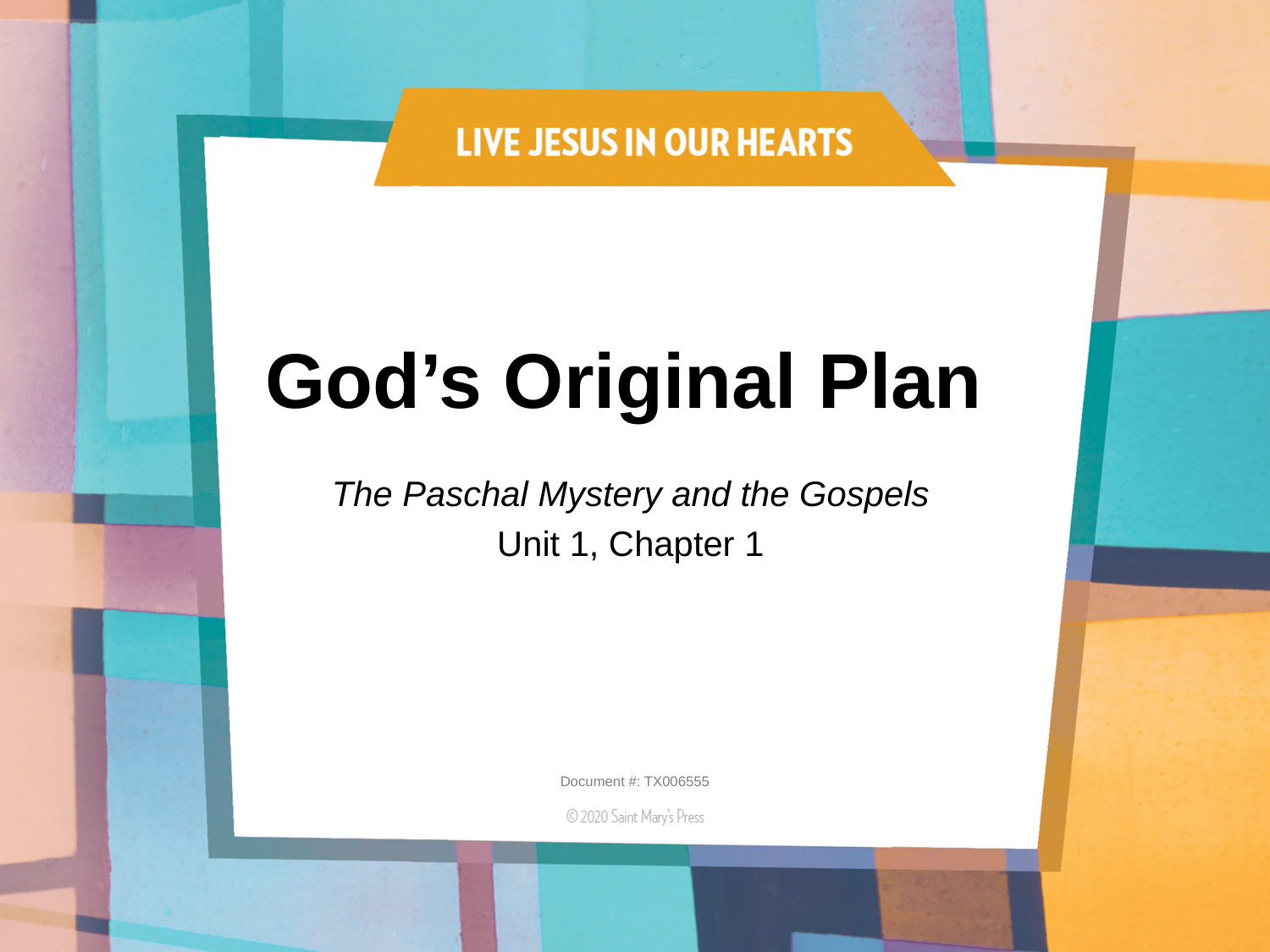

# God’s Original Plan
The Paschal Mystery and the Gospels
Unit 1, Chapter 1
Document #: TX006555